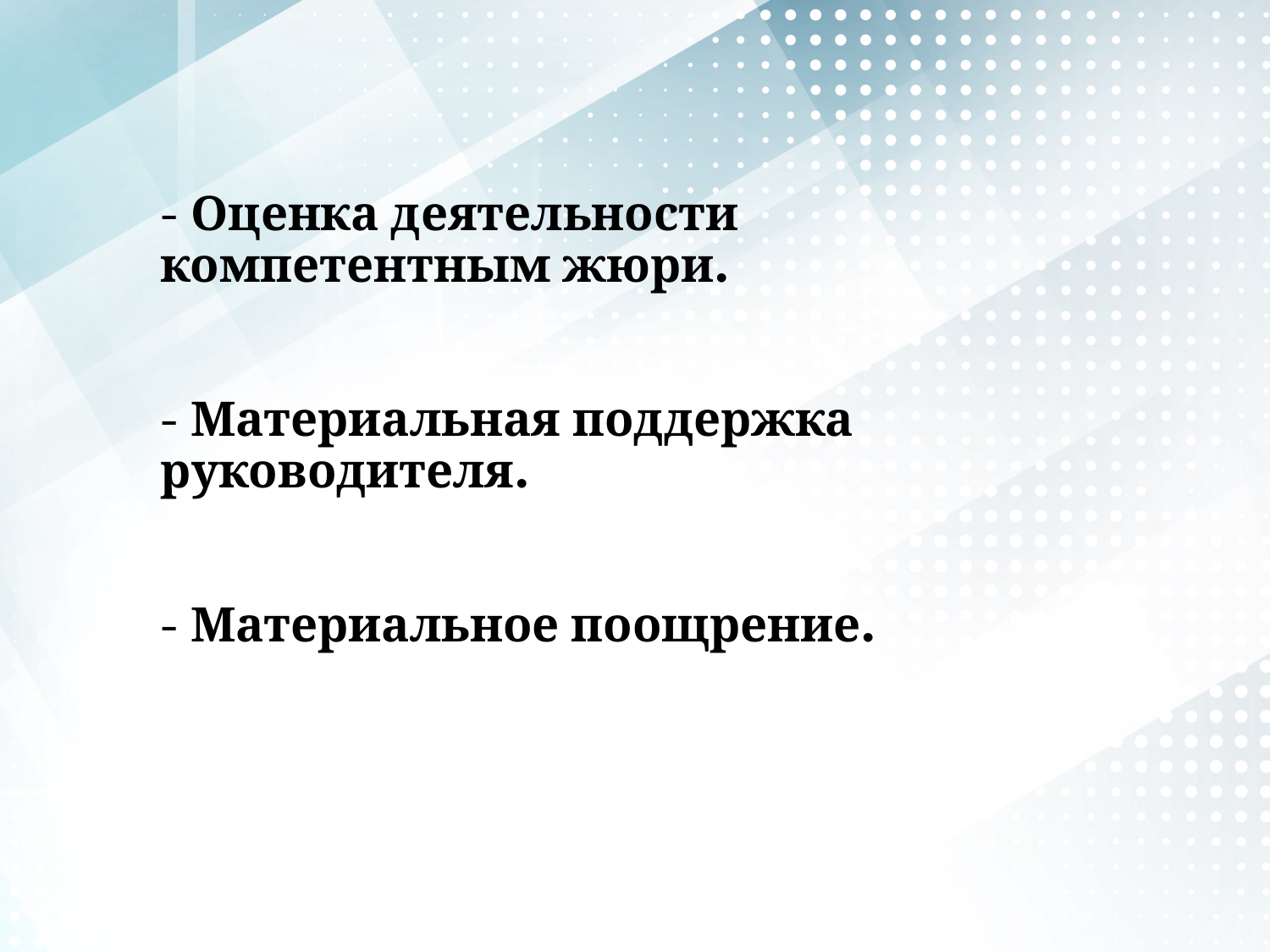

# - Оценка деятельности компетентным жюри. - Материальная поддержка руководителя. - Материальное поощрение.